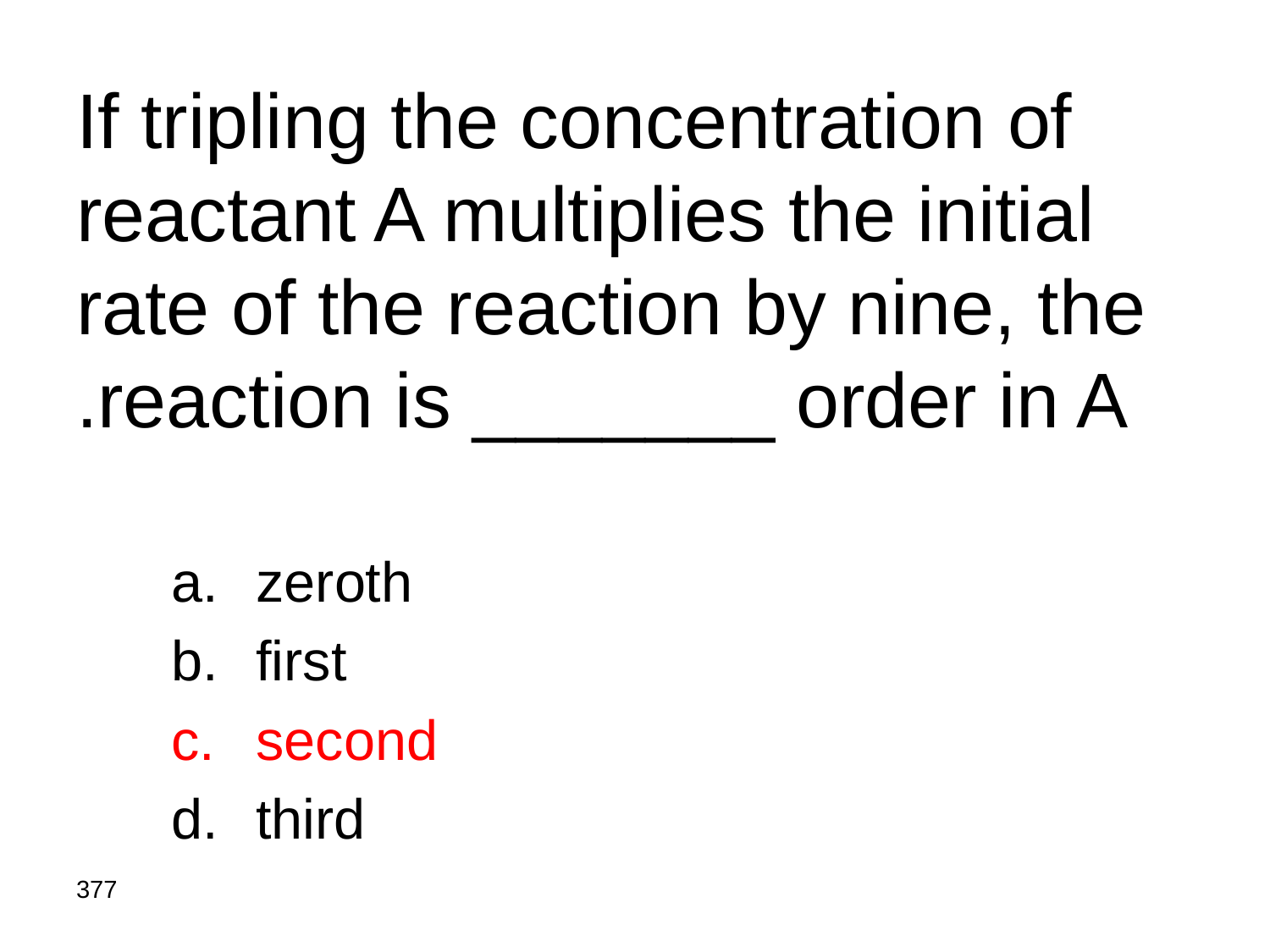

# If tripling the concentration of reactant A multiplies the initial rate of the reaction by nine, the reaction is _______ order in A.
zeroth
first
second
third
377